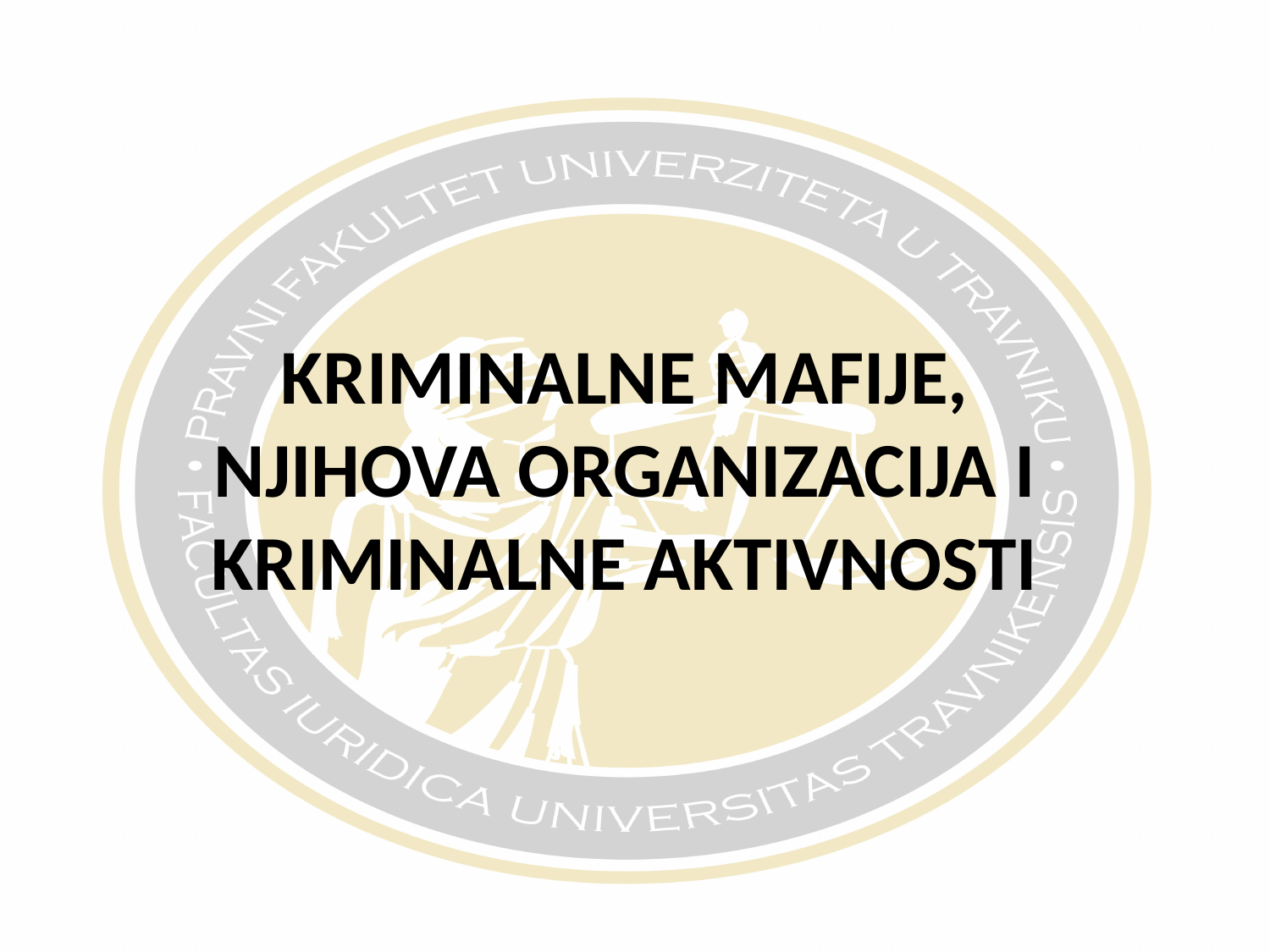

KRIMINALNE MAFIJE, NJIHOVA ORGANIZACIJA I KRIMINALNE AKTIVNOSTI
#